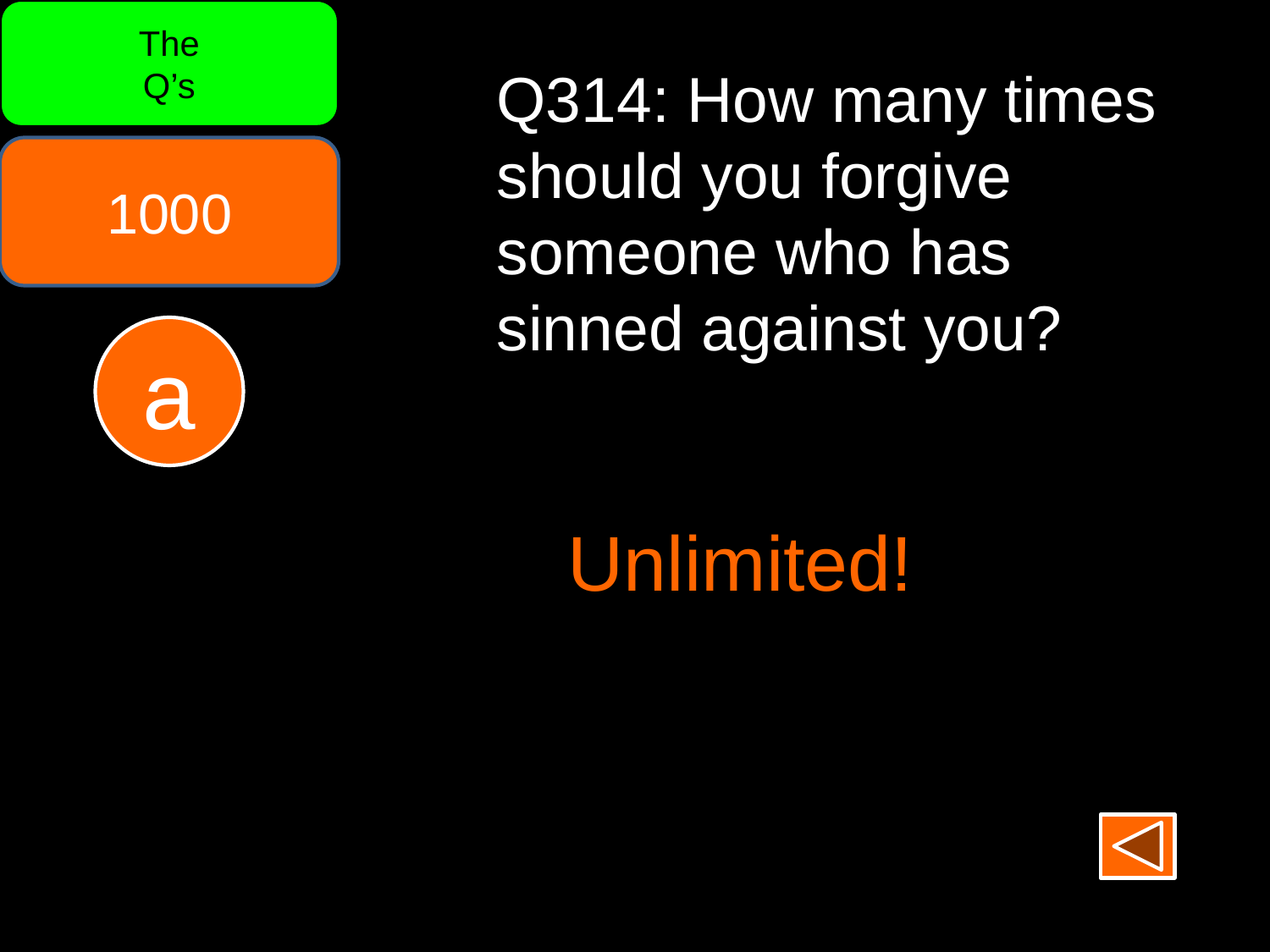

The
Q’s
Q314: How many times
should you forgive
someone who has
sinned against you?
1000
a
Unlimited!